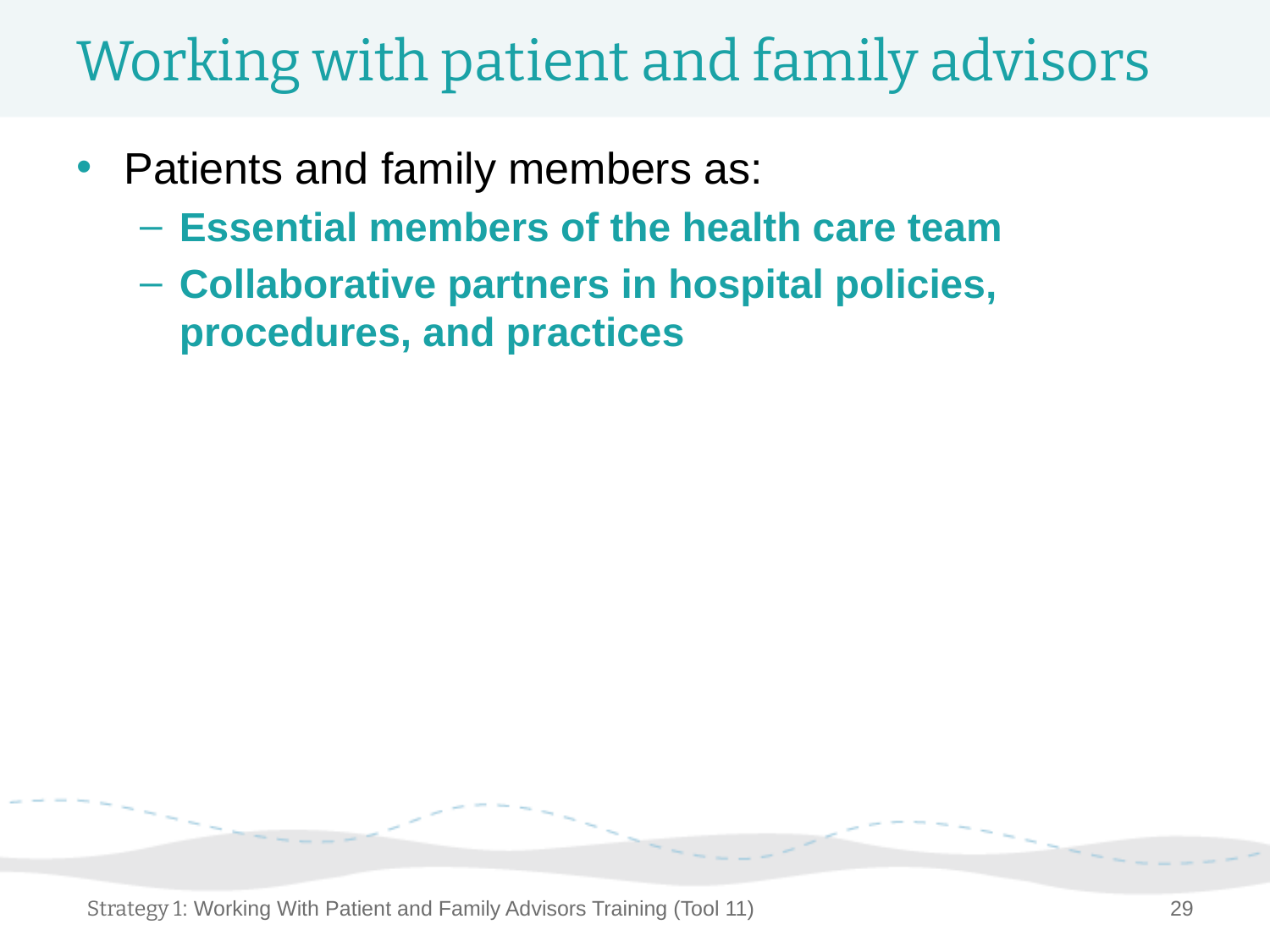

# Working with patient and family advisors
Patients and family members as:
Essential members of the health care team
Collaborative partners in hospital policies,
procedures, and practices
Strategy 1: Working With Patient and Family Advisors Training (Tool 11)
29